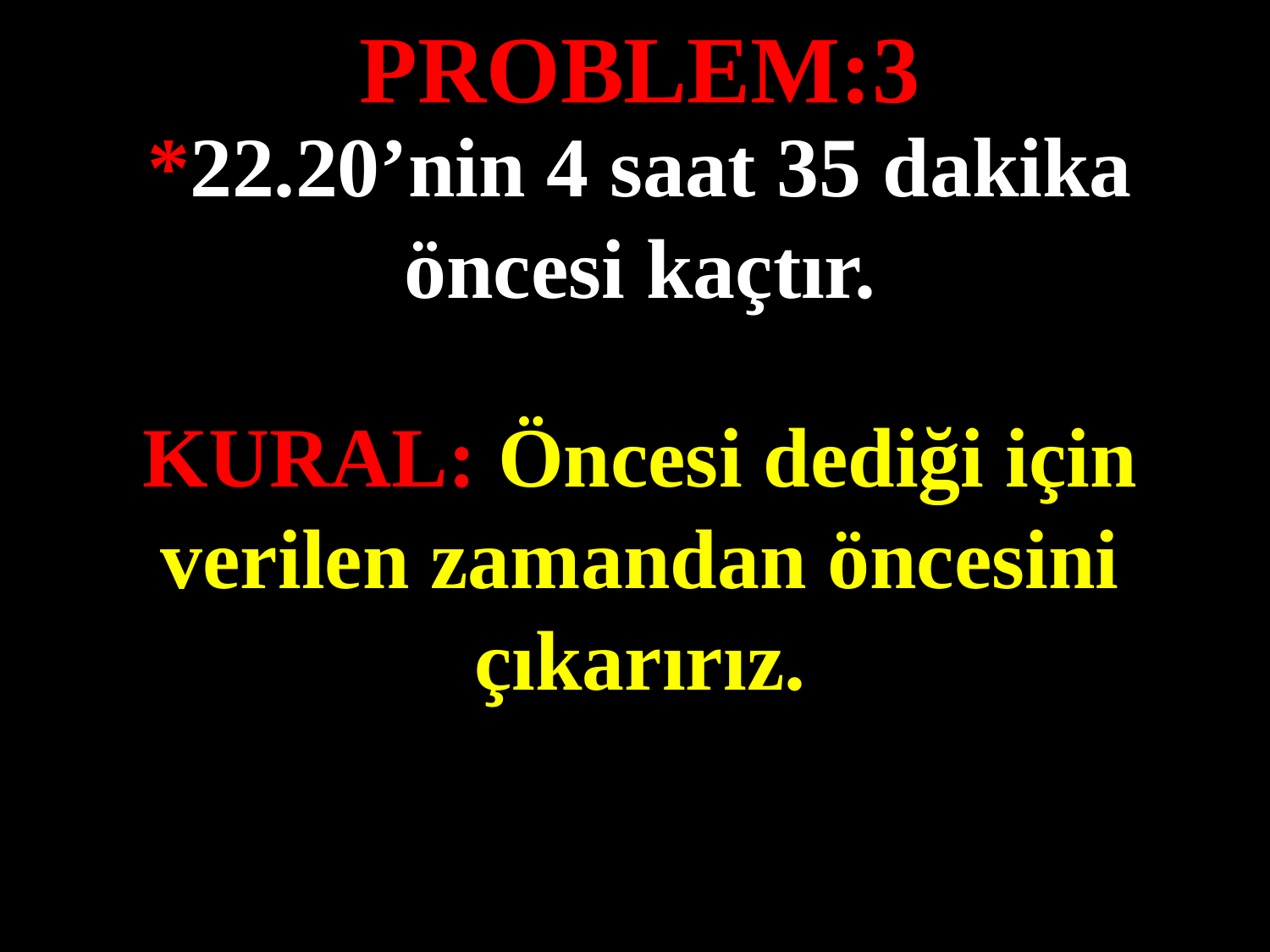

PROBLEM:3
*22.20’nin 4 saat 35 dakika öncesi kaçtır.
#
KURAL: Öncesi dediği için verilen zamandan öncesini çıkarırız.